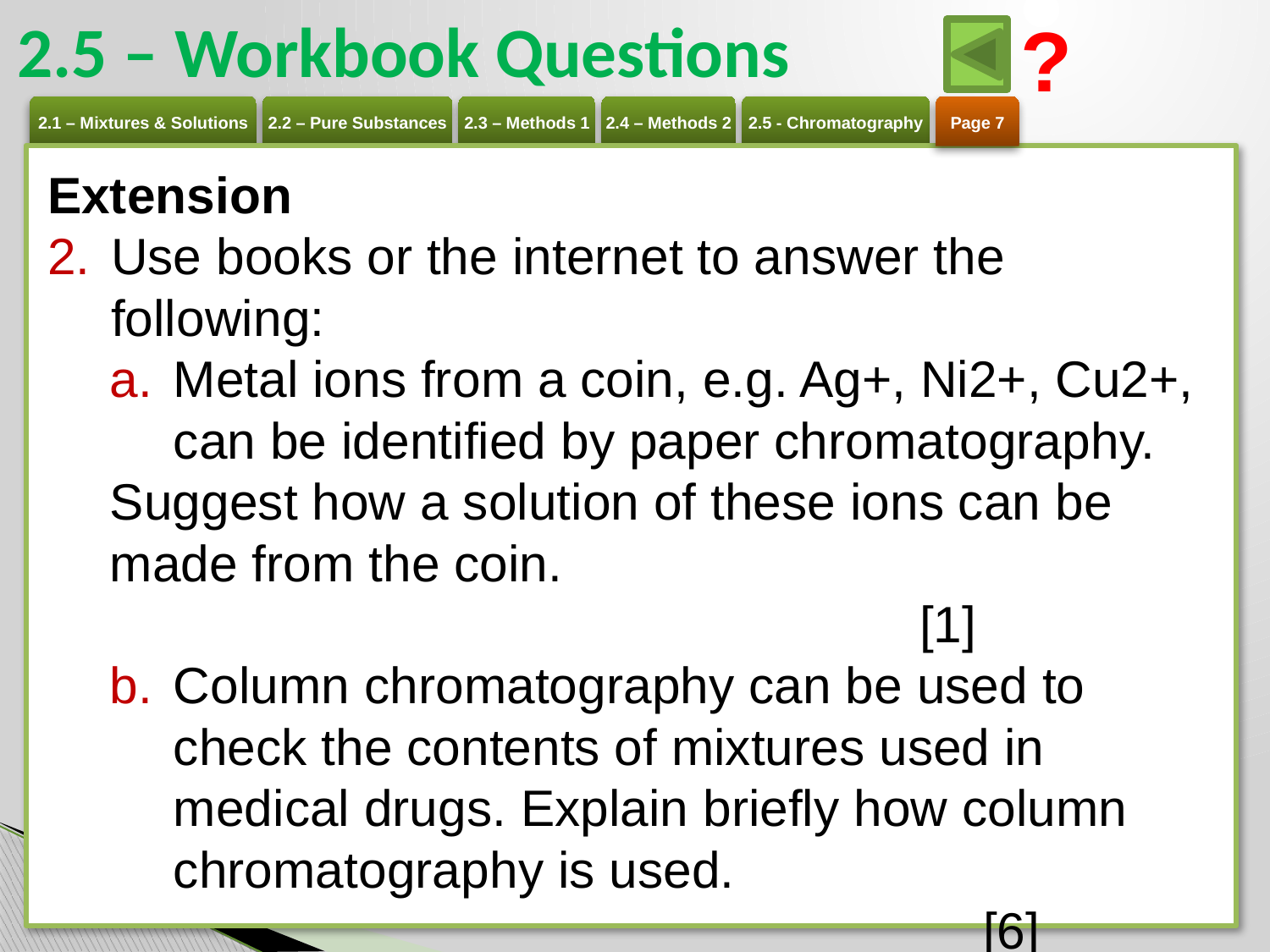

?
# 2.5 – Workbook Questions

Page 7
Extension
Use books or the internet to answer the following:
Metal ions from a coin, e.g. Ag+, Ni2+, Cu2+, can be identified by paper chromatography.
Suggest how a solution of these ions can be made from the coin. 		[1]
Column chromatography can be used to check the contents of mixtures used in medical drugs. Explain briefly how column chromatography is used.		[6]